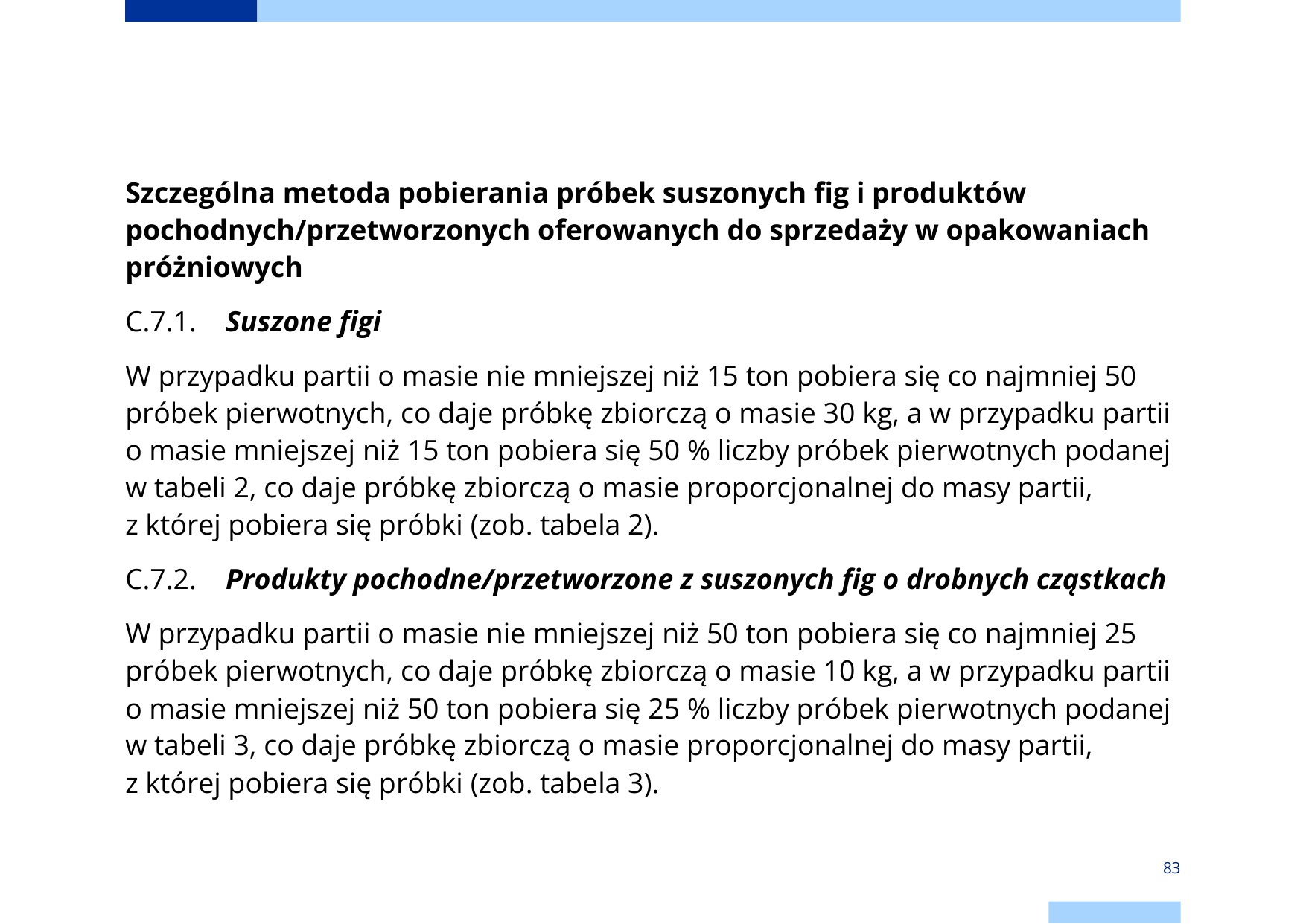

#
Szczególna metoda pobierania próbek suszonych fig i produktów pochodnych/przetworzonych oferowanych do sprzedaży w opakowaniach próżniowych
C.7.1.    Suszone figi
W przypadku partii o masie nie mniejszej niż 15 ton pobiera się co najmniej 50 próbek pierwotnych, co daje próbkę zbiorczą o masie 30 kg, a w przypadku partii o masie mniejszej niż 15 ton pobiera się 50 % liczby próbek pierwotnych podanej w tabeli 2, co daje próbkę zbiorczą o masie proporcjonalnej do masy partii, z której pobiera się próbki (zob. tabela 2).
C.7.2.    Produkty pochodne/przetworzone z suszonych fig o drobnych cząstkach
W przypadku partii o masie nie mniejszej niż 50 ton pobiera się co najmniej 25 próbek pierwotnych, co daje próbkę zbiorczą o masie 10 kg, a w przypadku partii o masie mniejszej niż 50 ton pobiera się 25 % liczby próbek pierwotnych podanej w tabeli 3, co daje próbkę zbiorczą o masie proporcjonalnej do masy partii, z której pobiera się próbki (zob. tabela 3).

83